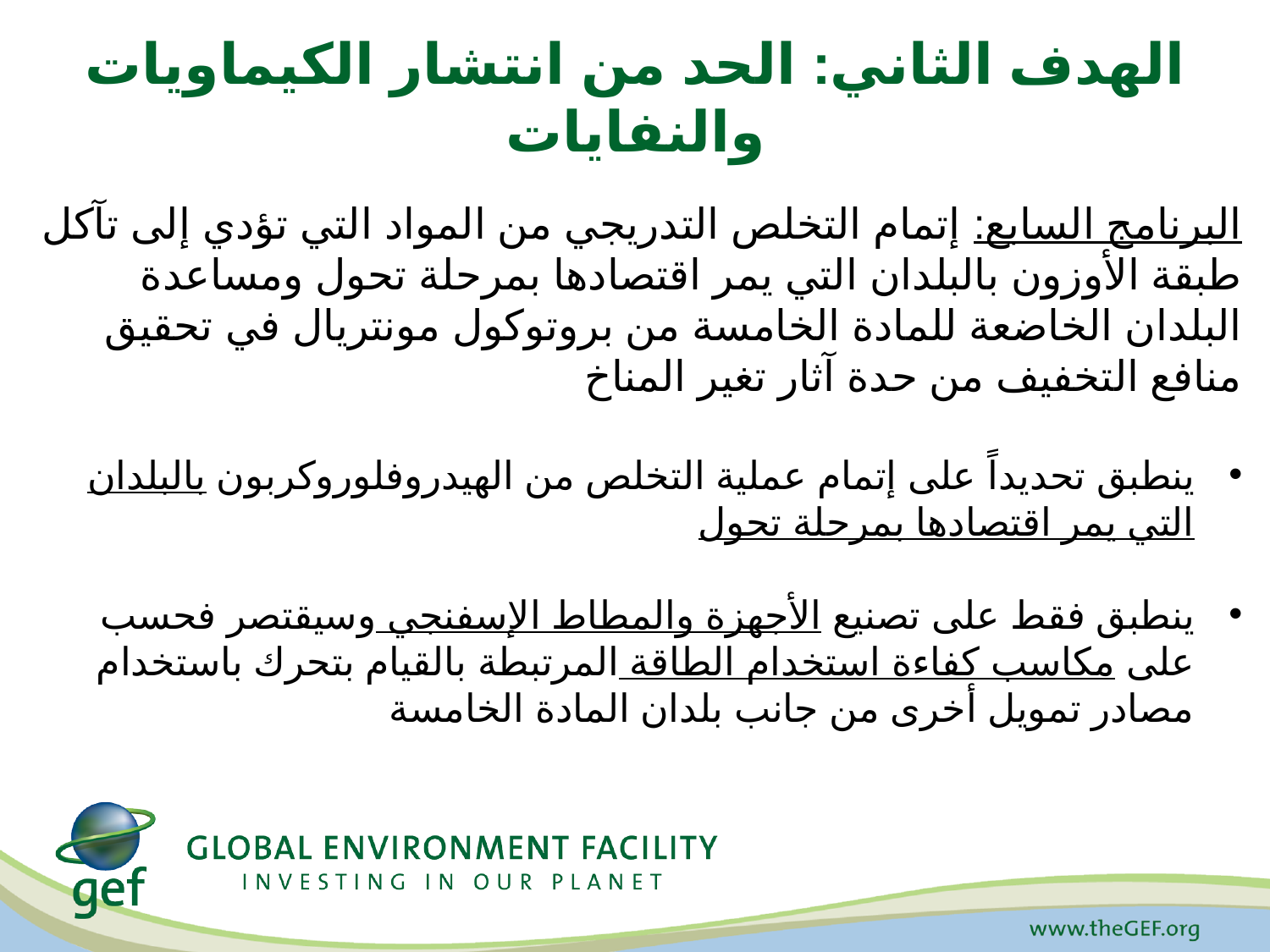

# الهدف الثاني: الحد من انتشار الكيماويات والنفايات
البرنامج السابع: إتمام التخلص التدريجي من المواد التي تؤدي إلى تآكل طبقة الأوزون بالبلدان التي يمر اقتصادها بمرحلة تحول ومساعدة البلدان الخاضعة للمادة الخامسة من بروتوكول مونتريال في تحقيق منافع التخفيف من حدة آثار تغير المناخ

ينطبق تحديداً على إتمام عملية التخلص من الهيدروفلوروكربون بالبلدان التي يمر اقتصادها بمرحلة تحول

ينطبق فقط على تصنيع الأجهزة والمطاط الإسفنجي وسيقتصر فحسب على مكاسب كفاءة استخدام الطاقة المرتبطة بالقيام بتحرك باستخدام مصادر تمويل أخرى من جانب بلدان المادة الخامسة